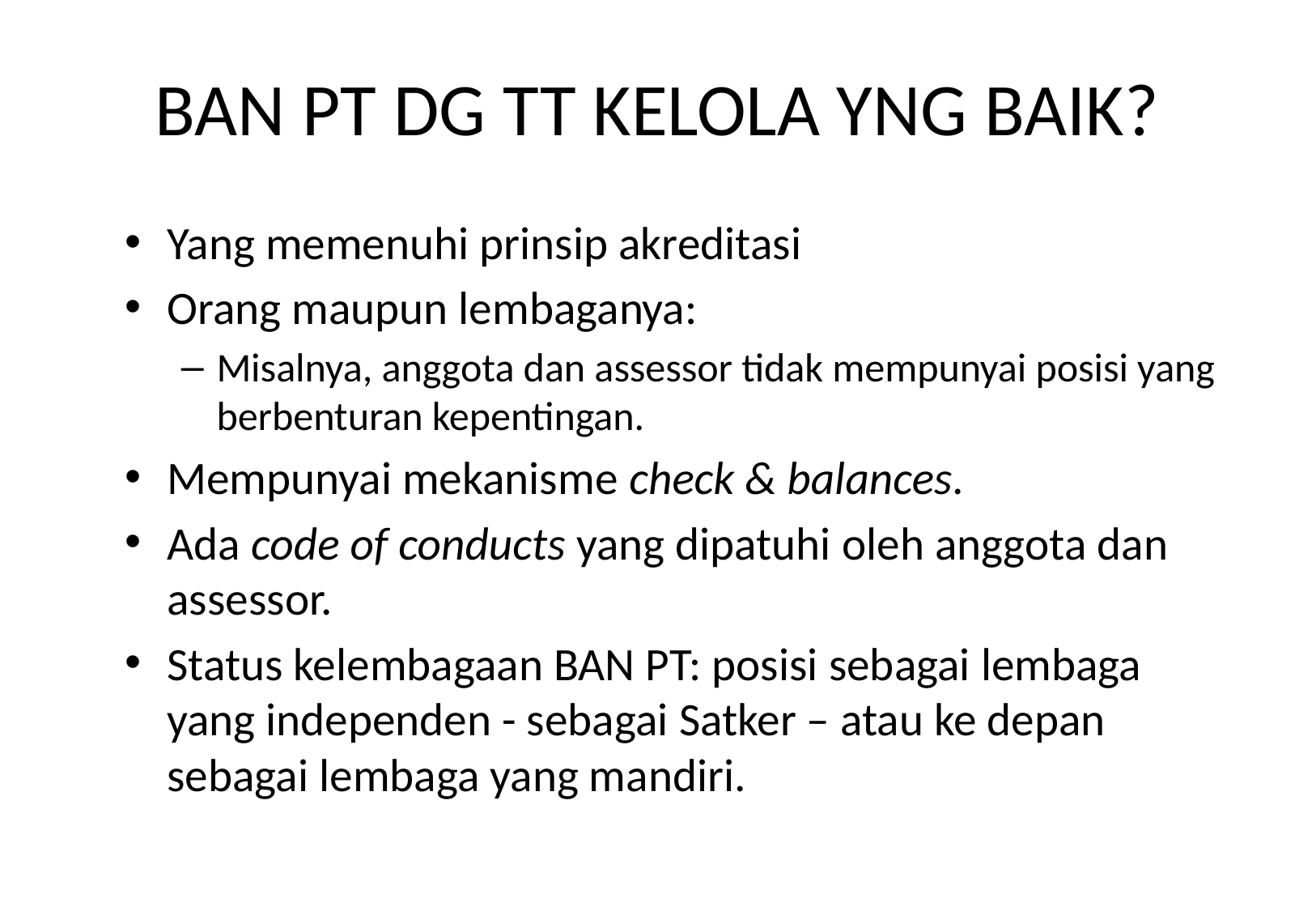

# BAN PT DG TT KELOLA YNG BAIK?
Yang memenuhi prinsip akreditasi
Orang maupun lembaganya:
Misalnya, anggota dan assessor tidak mempunyai posisi yang berbenturan kepentingan.
Mempunyai mekanisme check & balances.
Ada code of conducts yang dipatuhi oleh anggota dan assessor.
Status kelembagaan BAN PT: posisi sebagai lembaga yang independen - sebagai Satker – atau ke depan sebagai lembaga yang mandiri.